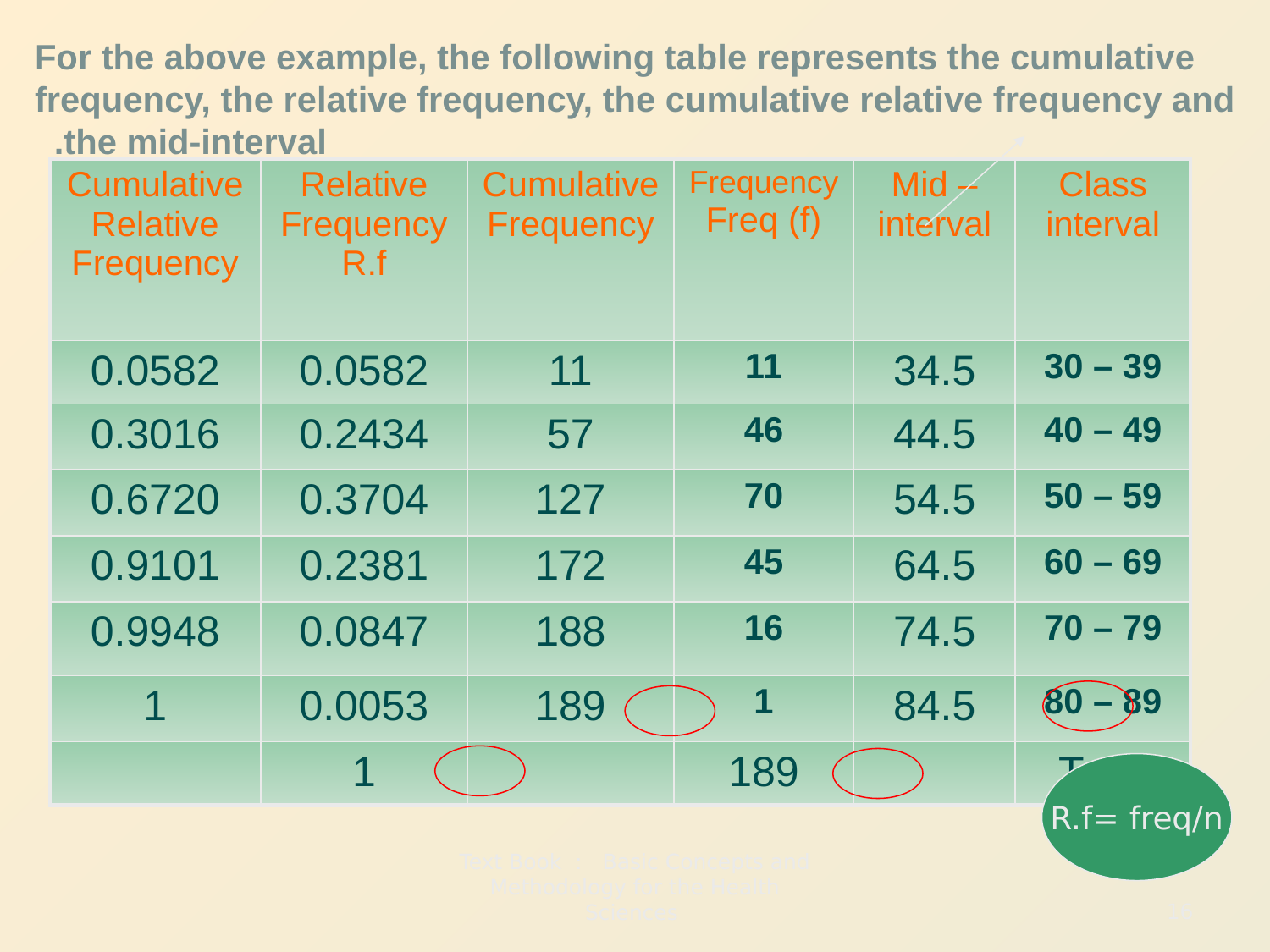

# For the above example, the following table represents the cumulative frequency, the relative frequency, the cumulative relative frequency and the mid-interval.

| Cumulative Relative Frequency | Relative Frequency R.f | Cumulative Frequency | Frequency Freq (f) | Mid –interval | Class interval |
| --- | --- | --- | --- | --- | --- |
| 0.0582 | 0.0582 | 11 | 11 | 34.5 | 30 – 39 |
| 0.3016 | 0.2434 | 57 | 46 | 44.5 | 40 – 49 |
| 0.6720 | 0.3704 | 127 | 70 | 54.5 | 50 – 59 |
| 0.9101 | 0.2381 | 172 | 45 | 64.5 | 60 – 69 |
| 0.9948 | 0.0847 | 188 | 16 | 74.5 | 70 – 79 |
| 1 | 0.0053 | 189 | 1 | 84.5 | 80 – 89 |
|  | 1 |  | 189 |  | Total |

R.f= freq/n
16
Text Book  :   Basic Concepts and Methodology for the Health Sciences